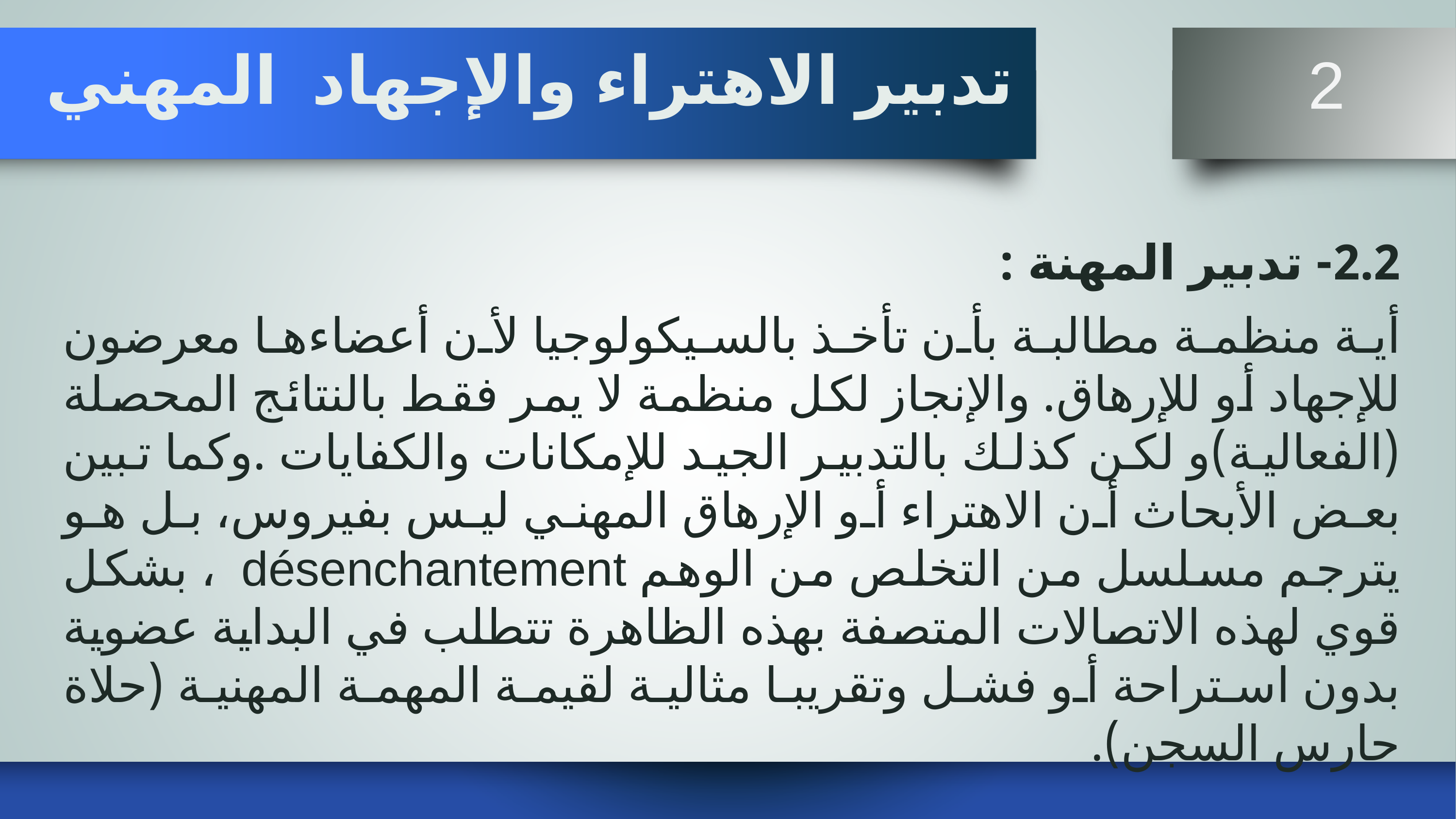

# تدبير الاهتراء والإجهاد  المهني
 2
2.2- تدبير المهنة :
أية منظمة مطالبة بأن تأخذ بالسيكولوجيا لأن أعضاءها معرضون للإجهاد أو للإرهاق. والإنجاز لكل منظمة لا يمر فقط بالنتائج المحصلة (الفعالية)و لكن كذلك بالتدبير الجيد للإمكانات والكفايات .وكما تبين بعض الأبحاث أن الاهتراء أو الإرهاق المهني ليس بفيروس، بل هو يترجم مسلسل من التخلص من الوهم désenchantement  ، بشكل قوي لهذه الاتصالات المتصفة بهذه الظاهرة تتطلب في البداية عضوية بدون استراحة أو فشل وتقريبا مثالية لقيمة المهمة المهنية (حلاة حارس السجن).